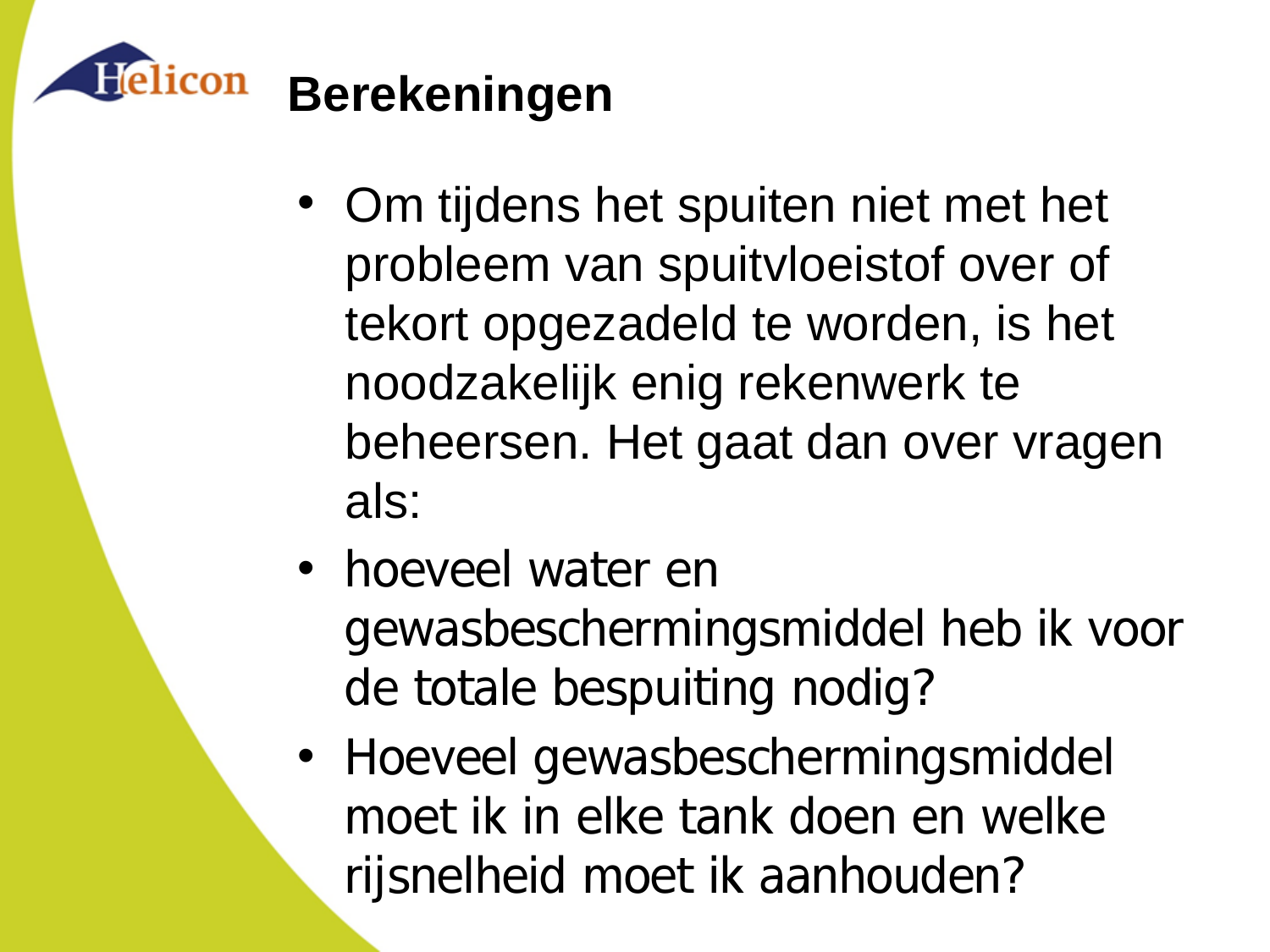

# Berekeningen
Om tijdens het spuiten niet met het probleem van spuit­vloeistof over of tekort opgezadeld te worden, is het noodzakelijk enig rekenwerk te beheersen. Het gaat dan over vragen als:
hoeveel water en gewasbeschermingsmiddel heb ik voor de totale bespuiting nodig?
Hoeveel gewasbeschermingsmiddel moet ik in elke tank doen en welke rijsnel­heid moet ik aanhouden?